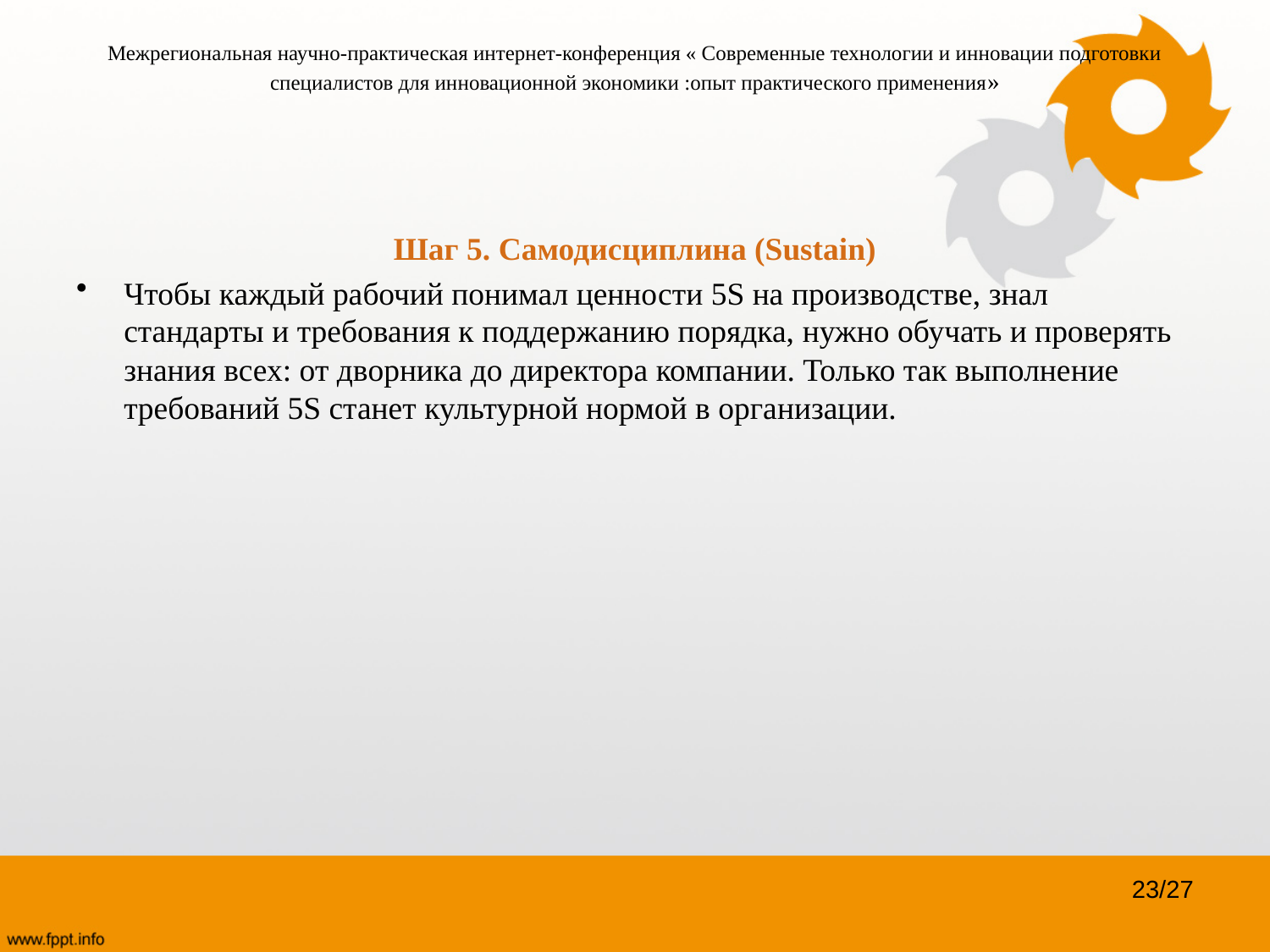

# Межрегиональная научно-практическая интернет-конференция « Современные технологии и инновации подготовки специалистов для инновационной экономики :опыт практического применения»
Шаг 5. Самодисциплина (Sustain)
Чтобы каждый рабочий понимал ценности 5S на производстве, знал стандарты и требования к поддержанию порядка, нужно обучать и проверять знания всех: от дворника до директора компании. Только так выполнение требований 5S станет культурной нормой в организации.

23/27